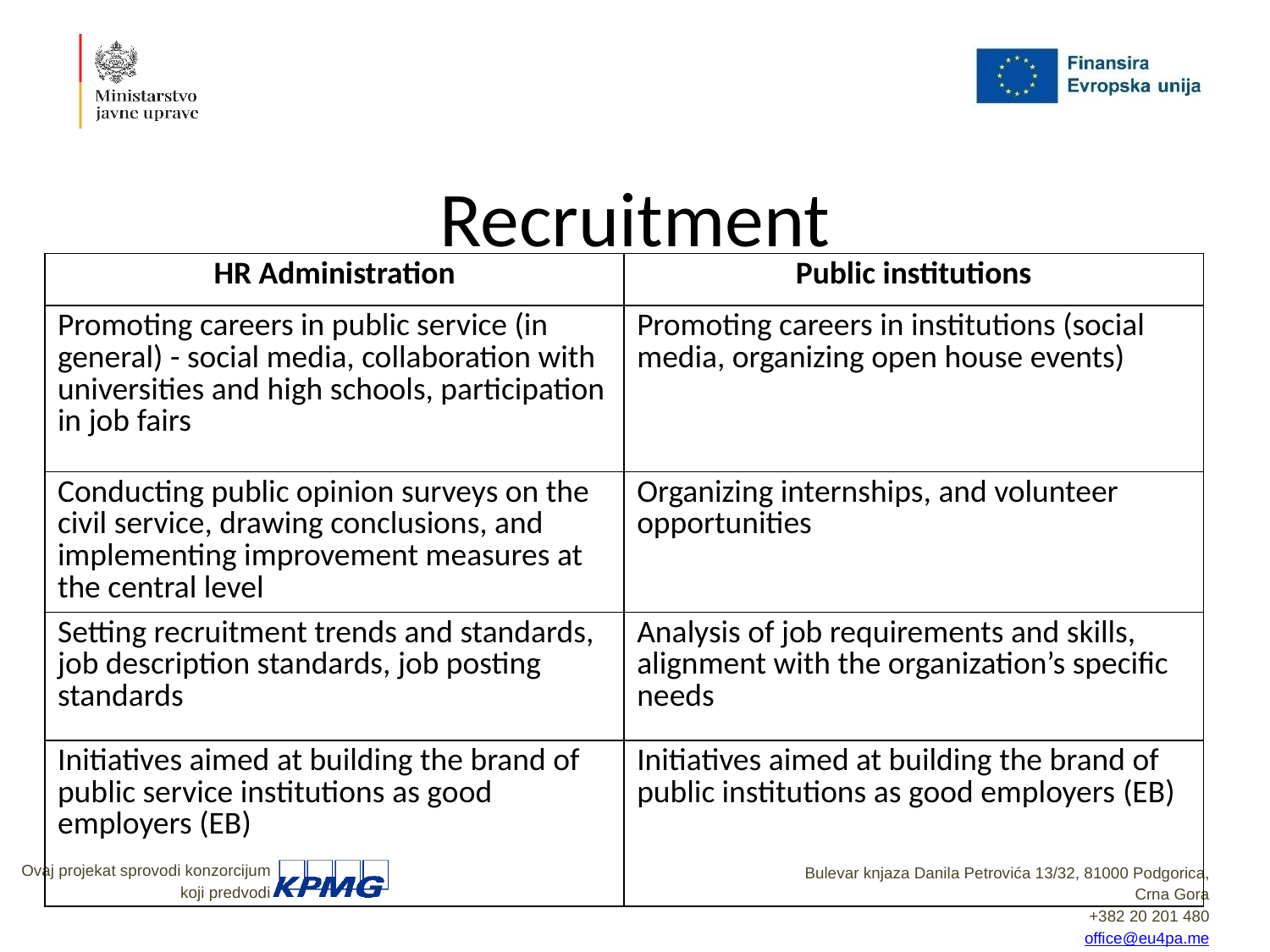

# Recruitment

| HR Administration | Public institutions |
| --- | --- |
| Promoting careers in public service (in general) - social media, collaboration with universities and high schools, participation in job fairs | Promoting careers in institutions (social media, organizing open house events) |
| Conducting public opinion surveys on the civil service, drawing conclusions, and implementing improvement measures at the central level | Organizing internships, and volunteer opportunities |
| Setting recruitment trends and standards, job description standards, job posting standards | Analysis of job requirements and skills, alignment with the organization’s specific needs |
| Initiatives aimed at building the brand of public service institutions as good employers (EB) | Initiatives aimed at building the brand of public institutions as good employers (EB) |